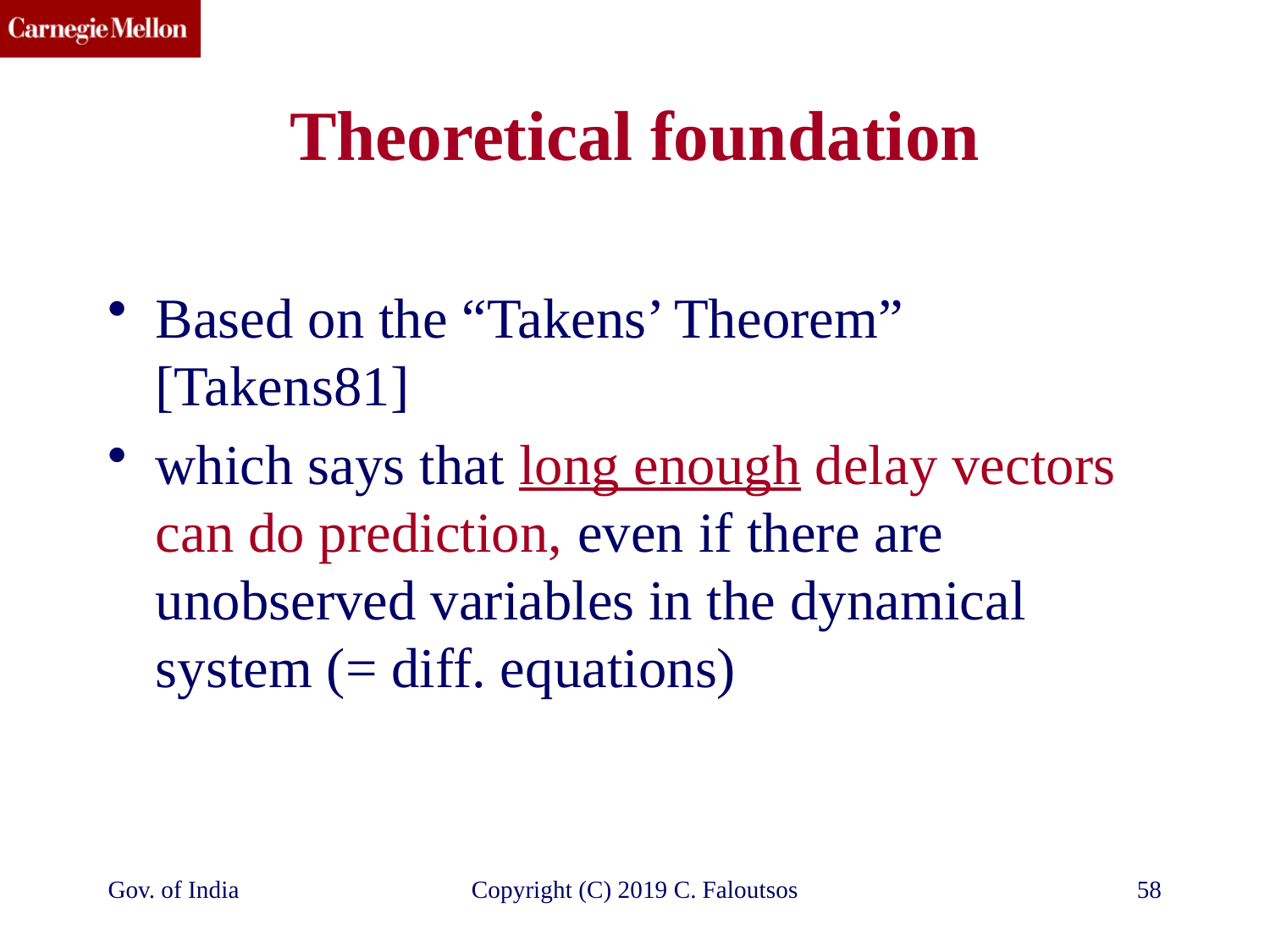

# Theoretical foundation
Based on the “Takens’ Theorem” [Takens81]
which says that long enough delay vectors can do prediction, even if there are unobserved variables in the dynamical system (= diff. equations)
Gov. of India
Copyright (C) 2019 C. Faloutsos
58